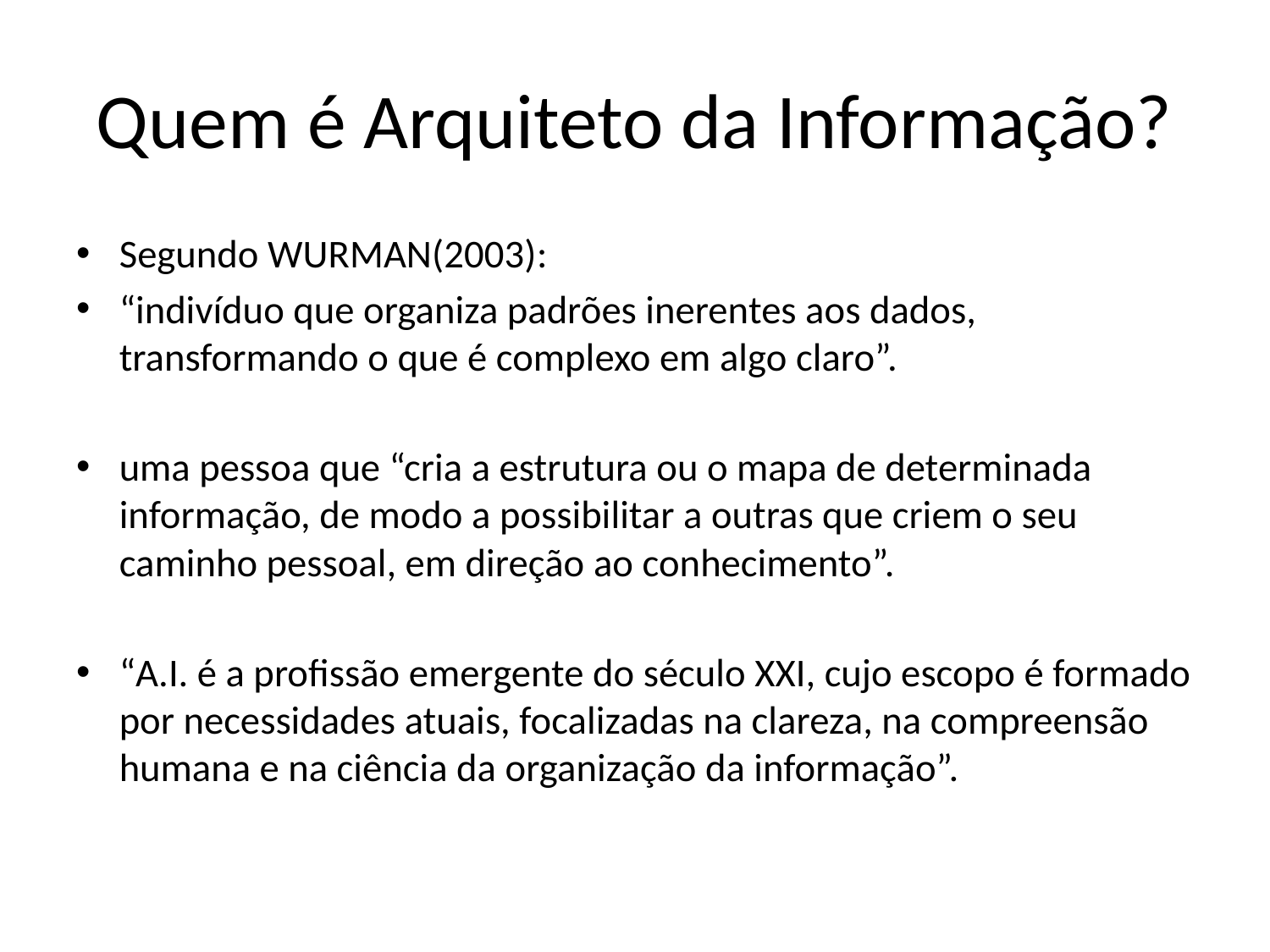

# Quem é Arquiteto da Informação?
Segundo WURMAN(2003):
“indivíduo que organiza padrões inerentes aos dados, transformando o que é complexo em algo claro”.

uma pessoa que “cria a estrutura ou o mapa de determinada informação, de modo a possibilitar a outras que criem o seu caminho pessoal, em direção ao conhecimento”.

“A.I. é a profissão emergente do século XXI, cujo escopo é formado por necessidades atuais, focalizadas na clareza, na compreensão humana e na ciência da organização da informação”.